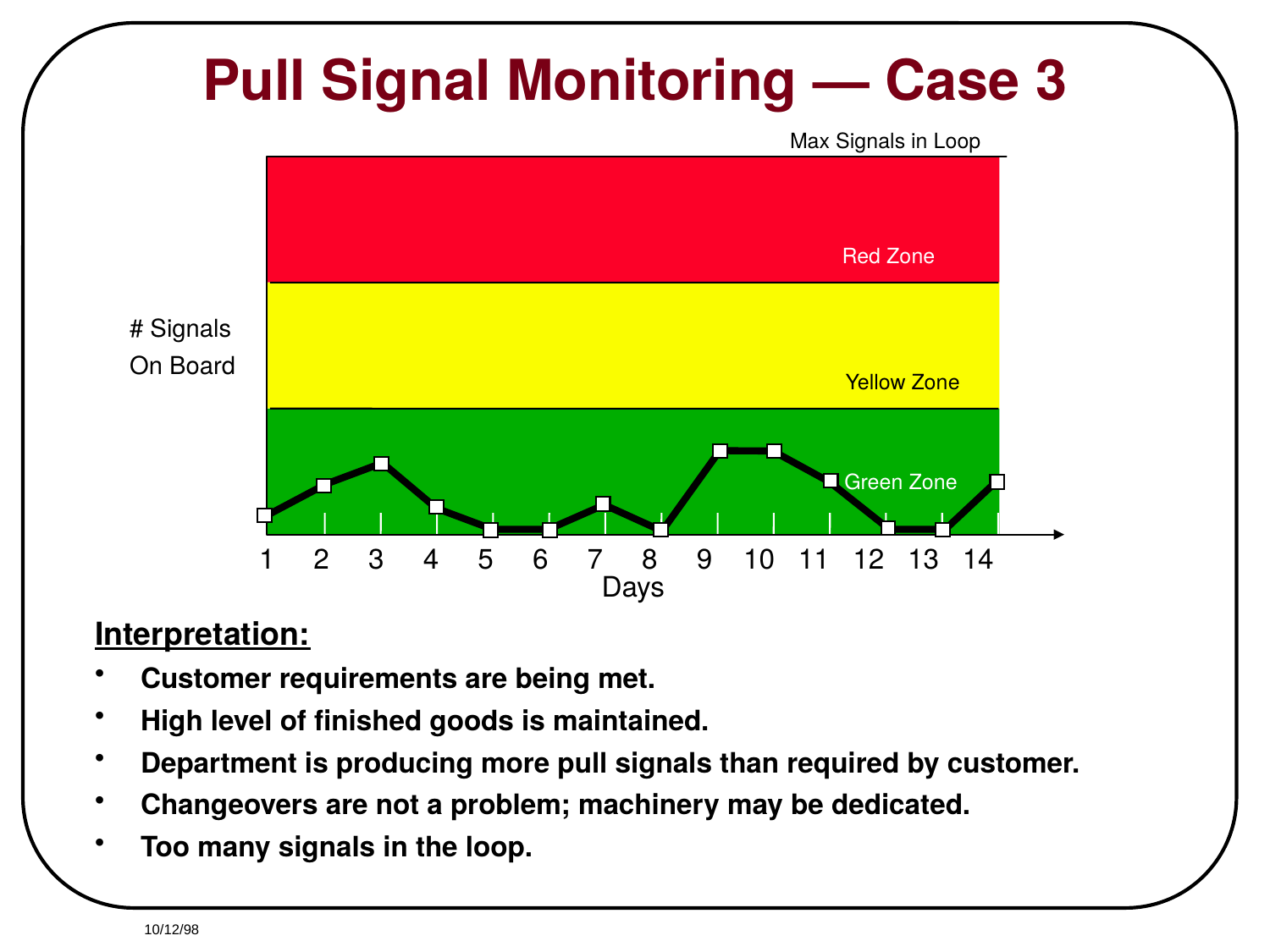

# Pull Signal Monitoring — Case 3
Max Signals in Loop

Red Zone

# Signals
On Board
Yellow Zone

Green Zone

1     2     3     4     5     6     7     8     9    10   11   12   13   14
Days
Interpretation:
  Customer requirements are being met.
  High level of finished goods is maintained.
  Department is producing more pull signals than required by customer.
  Changeovers are not a problem; machinery may be dedicated.
  Too many signals in the loop.
10/12/98